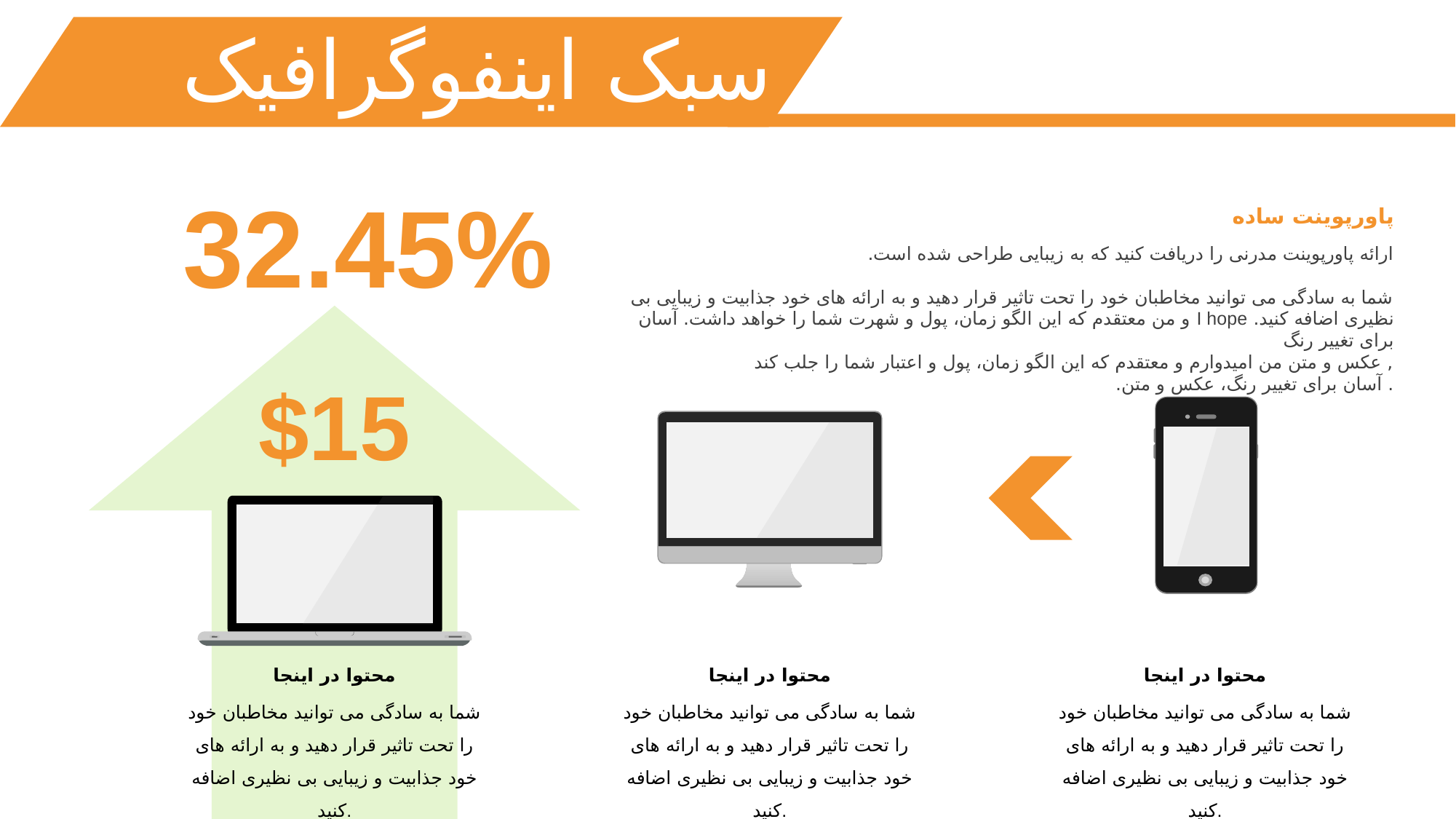

سبک اینفوگرافیک
32.45%
پاورپوینت ساده
ارائه پاورپوینت مدرنی را دریافت کنید که به زیبایی طراحی شده است.

شما به سادگی می توانید مخاطبان خود را تحت تاثیر قرار دهید و به ارائه های خود جذابیت و زیبایی بی نظیری اضافه کنید. I hope و من معتقدم که این الگو زمان، پول و شهرت شما را خواهد داشت. آسان برای تغییر رنگ
, عکس و متن من امیدوارم و معتقدم که این الگو زمان، پول و اعتبار شما را جلب کند
. آسان برای تغییر رنگ، عکس و متن.

$15

محتوا در اینجا
شما به سادگی می توانید مخاطبان خود را تحت تاثیر قرار دهید و به ارائه های خود جذابیت و زیبایی بی نظیری اضافه کنید.
محتوا در اینجا
شما به سادگی می توانید مخاطبان خود را تحت تاثیر قرار دهید و به ارائه های خود جذابیت و زیبایی بی نظیری اضافه کنید.
محتوا در اینجا
شما به سادگی می توانید مخاطبان خود را تحت تاثیر قرار دهید و به ارائه های خود جذابیت و زیبایی بی نظیری اضافه کنید.